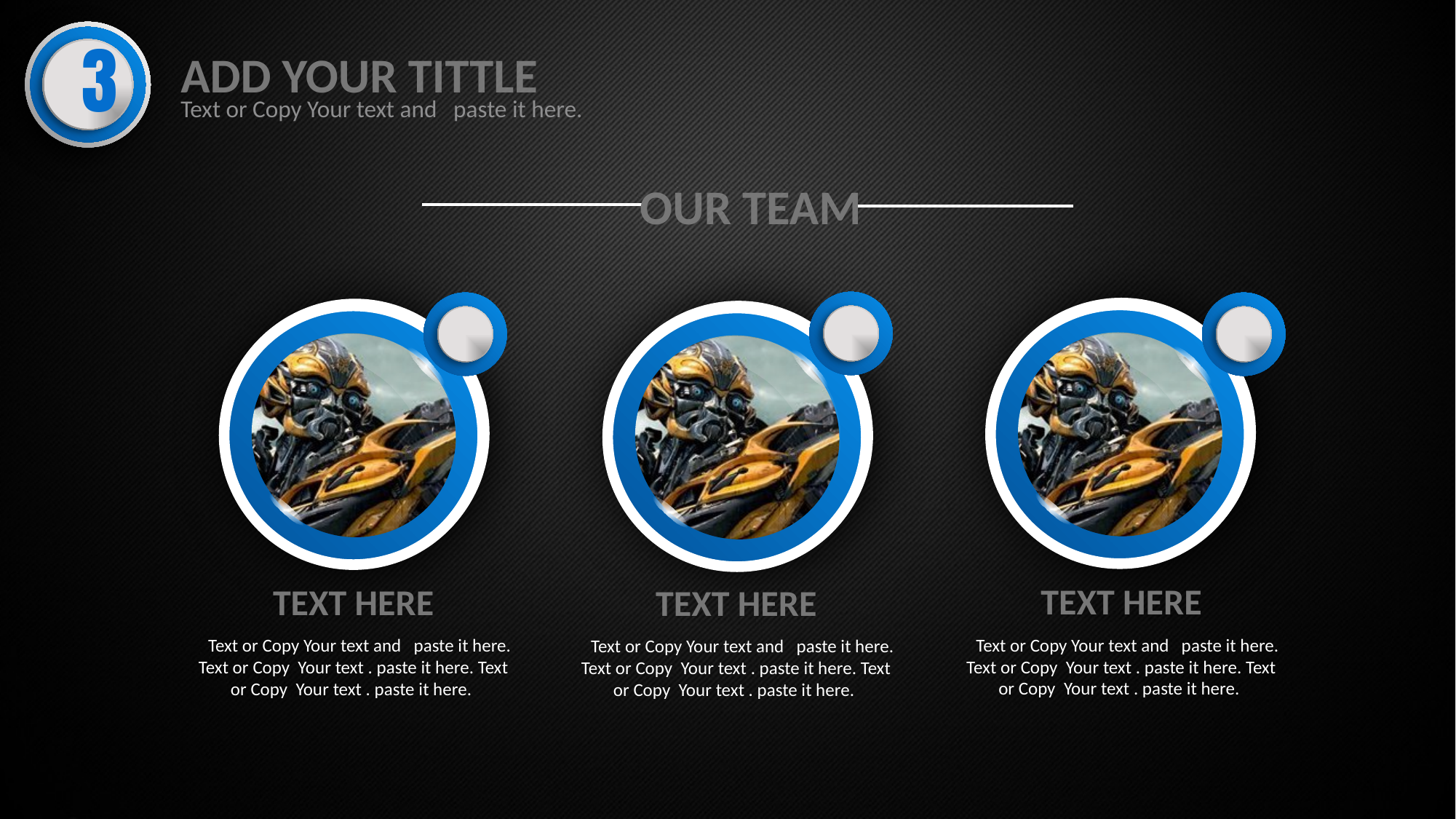

3
ADD YOUR TITTLE
Text or Copy Your text and   paste it here.
OUR TEAM

TEXT HERE
TEXT HERE
TEXT HERE
   Text or Copy Your text and   paste it here. Text or Copy  Your text . paste it here. Text or Copy  Your text . paste it here.
   Text or Copy Your text and   paste it here. Text or Copy  Your text . paste it here. Text or Copy  Your text . paste it here.
   Text or Copy Your text and   paste it here. Text or Copy  Your text . paste it here. Text or Copy  Your text . paste it here.